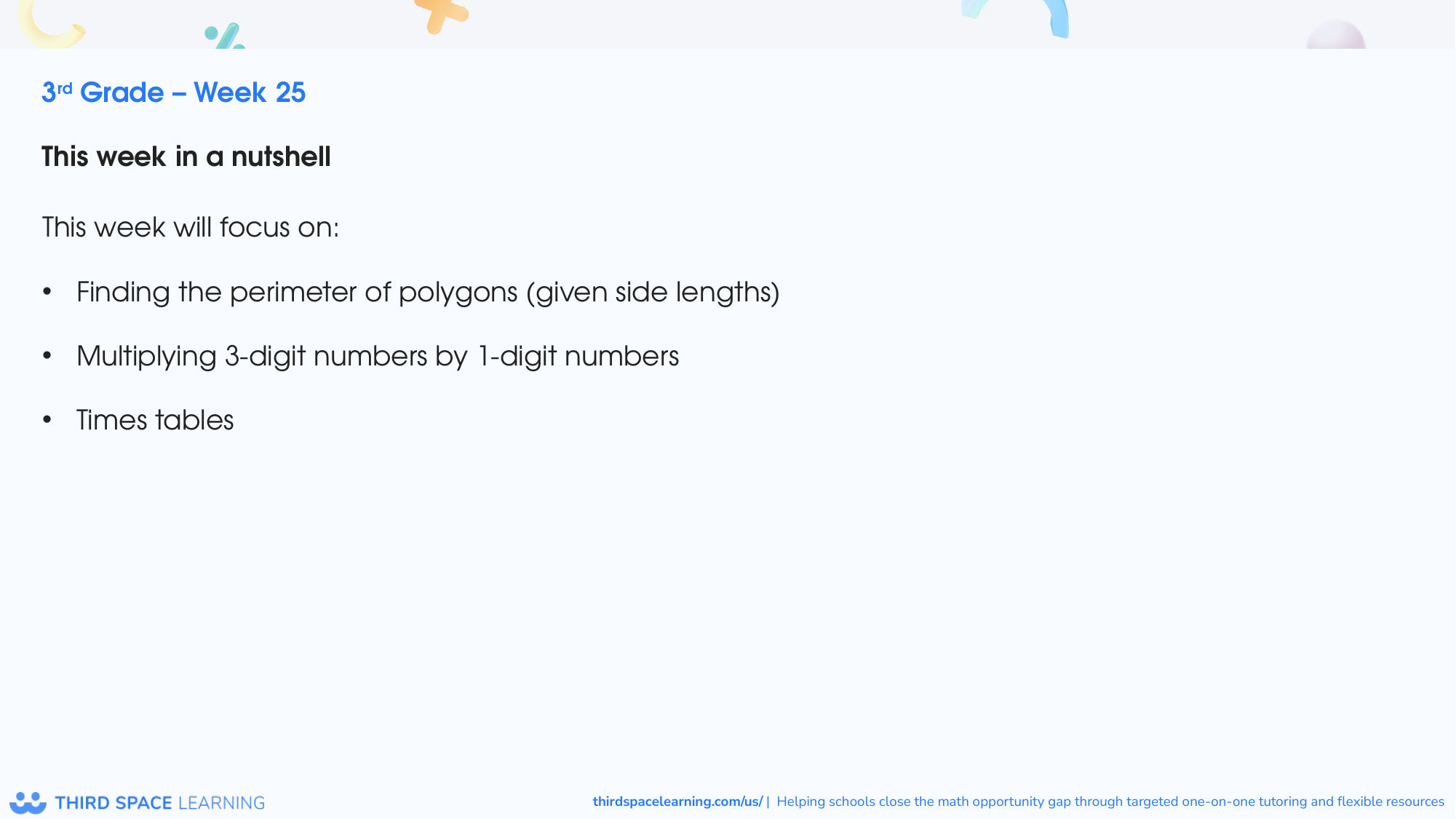

3rd Grade – Week 25
This week in a nutshell
This week will focus on:
Finding the perimeter of polygons (given side lengths)
Multiplying 3-digit numbers by 1-digit numbers
Times tables